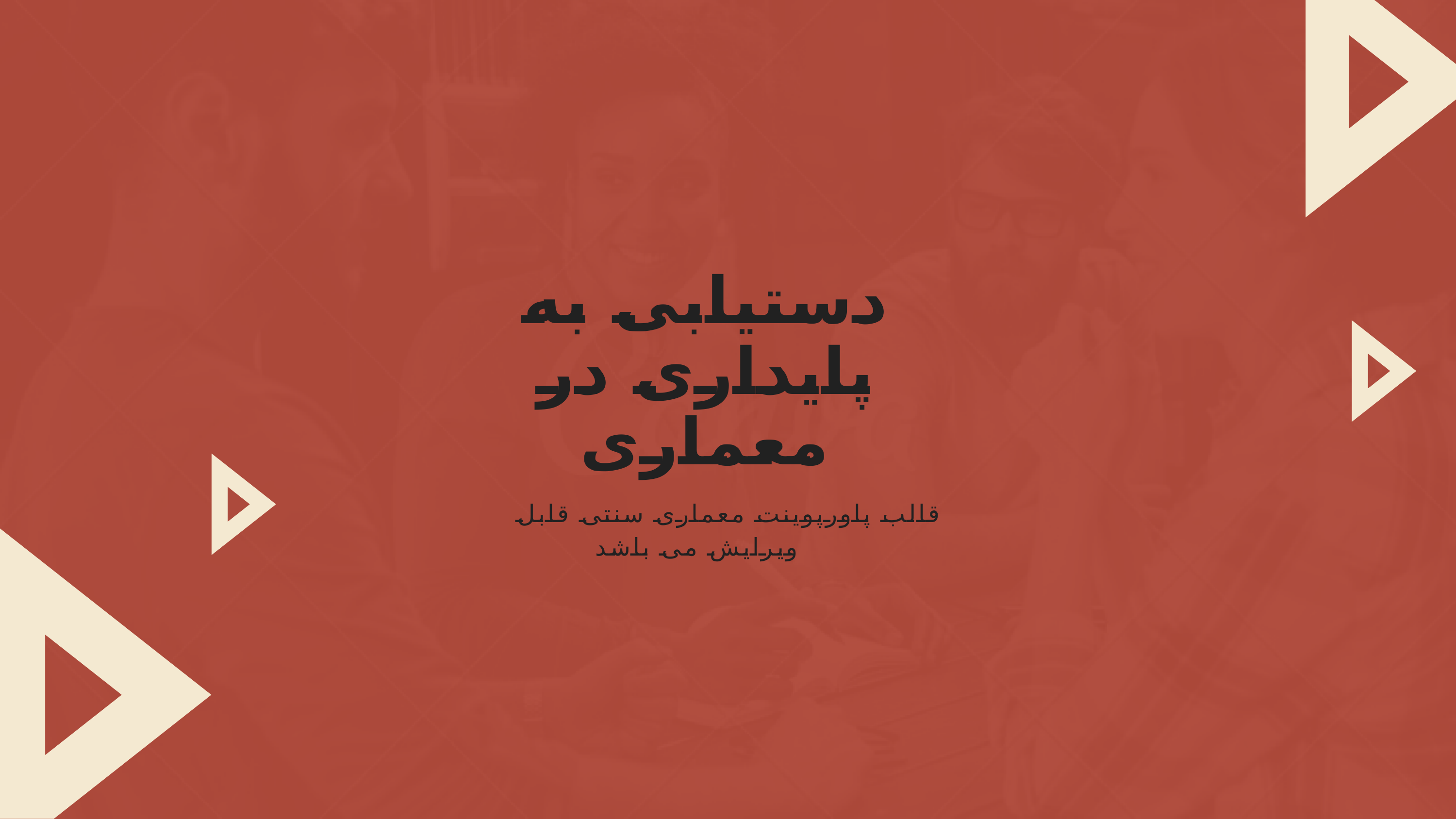

# دستیابی به پایداری در معماری
قالب پاورپوینت معماری سنتی قابل ویرایش می باشد